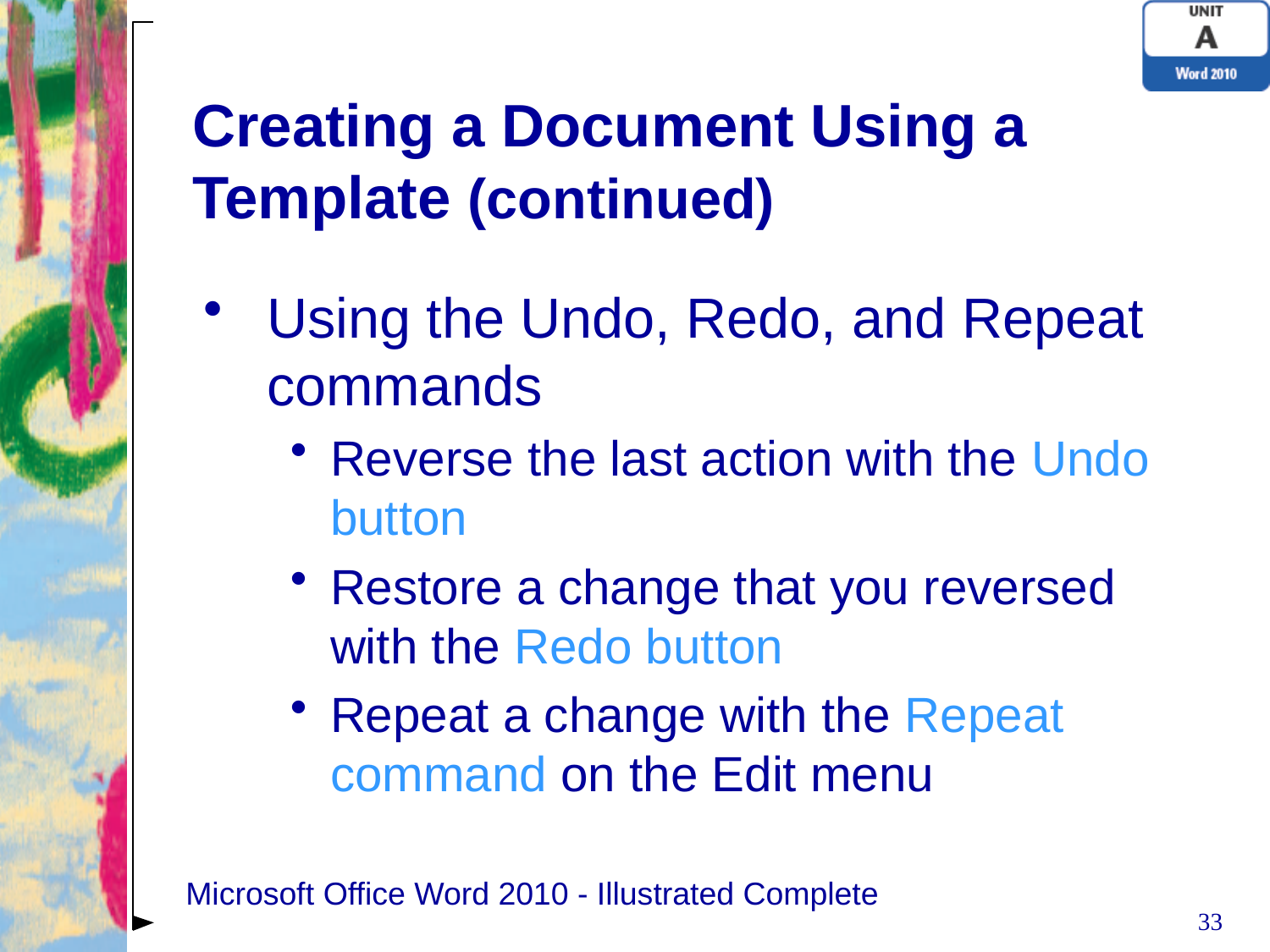

# Creating a Document Using a Template (continued)
Using the Undo, Redo, and Repeat commands
Reverse the last action with the Undo button
Restore a change that you reversed with the Redo button
Repeat a change with the Repeat command on the Edit menu
Microsoft Office Word 2010 - Illustrated Complete
33